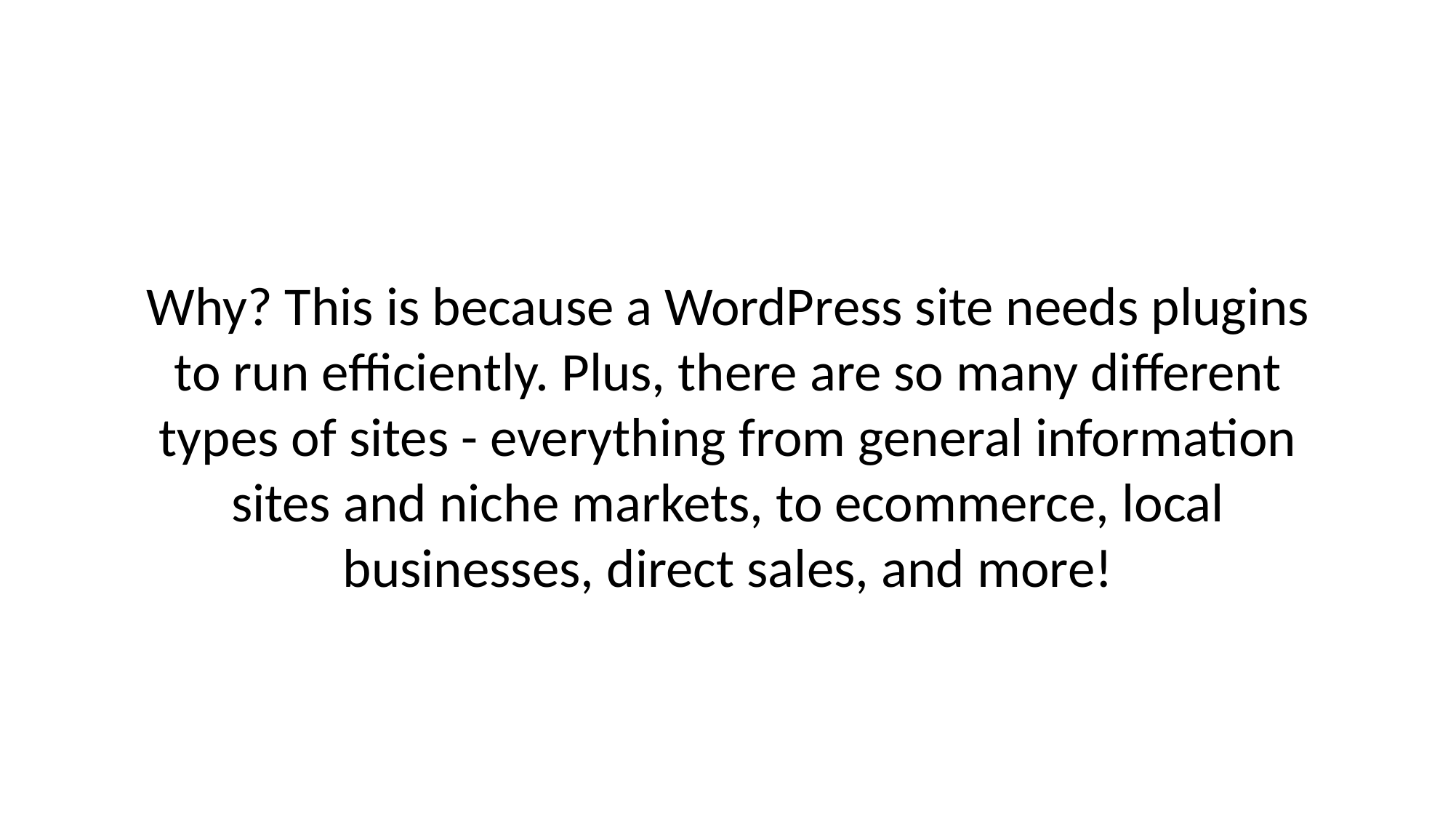

# Why? This is because a WordPress site needs plugins to run efficiently. Plus, there are so many different types of sites - everything from general information sites and niche markets, to ecommerce, local businesses, direct sales, and more!